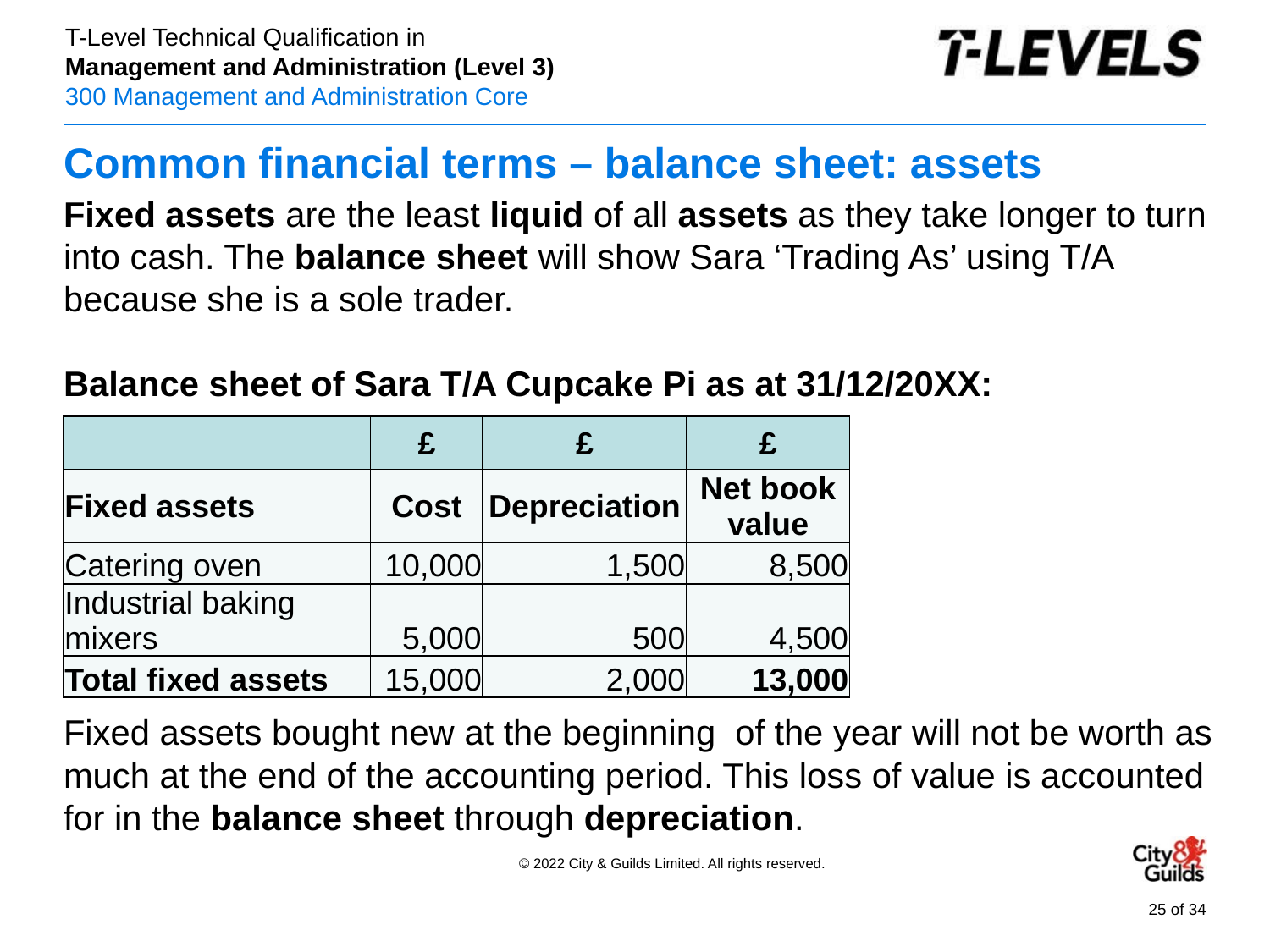

# Common financial terms – balance sheet: assets
Fixed assets are the least liquid of all assets as they take longer to turn into cash. The balance sheet will show Sara ‘Trading As’ using T/A because she is a sole trader.

Balance sheet of Sara T/A Cupcake Pi as at 31/12/20XX:

Fixed assets bought new at the beginning  of the year will not be worth as much at the end of the accounting period. This loss of value is accounted for in the balance sheet through depreciation.

|  | £ | £ | £ |
| --- | --- | --- | --- |
| Fixed assets | Cost | Depreciation | Net book value |
| Catering oven | 10,000 | 1,500 | 8,500 |
| Industrial baking mixers | 5,000 | 500 | 4,500 |
| Total fixed assets | 15,000 | 2,000 | 13,000 |